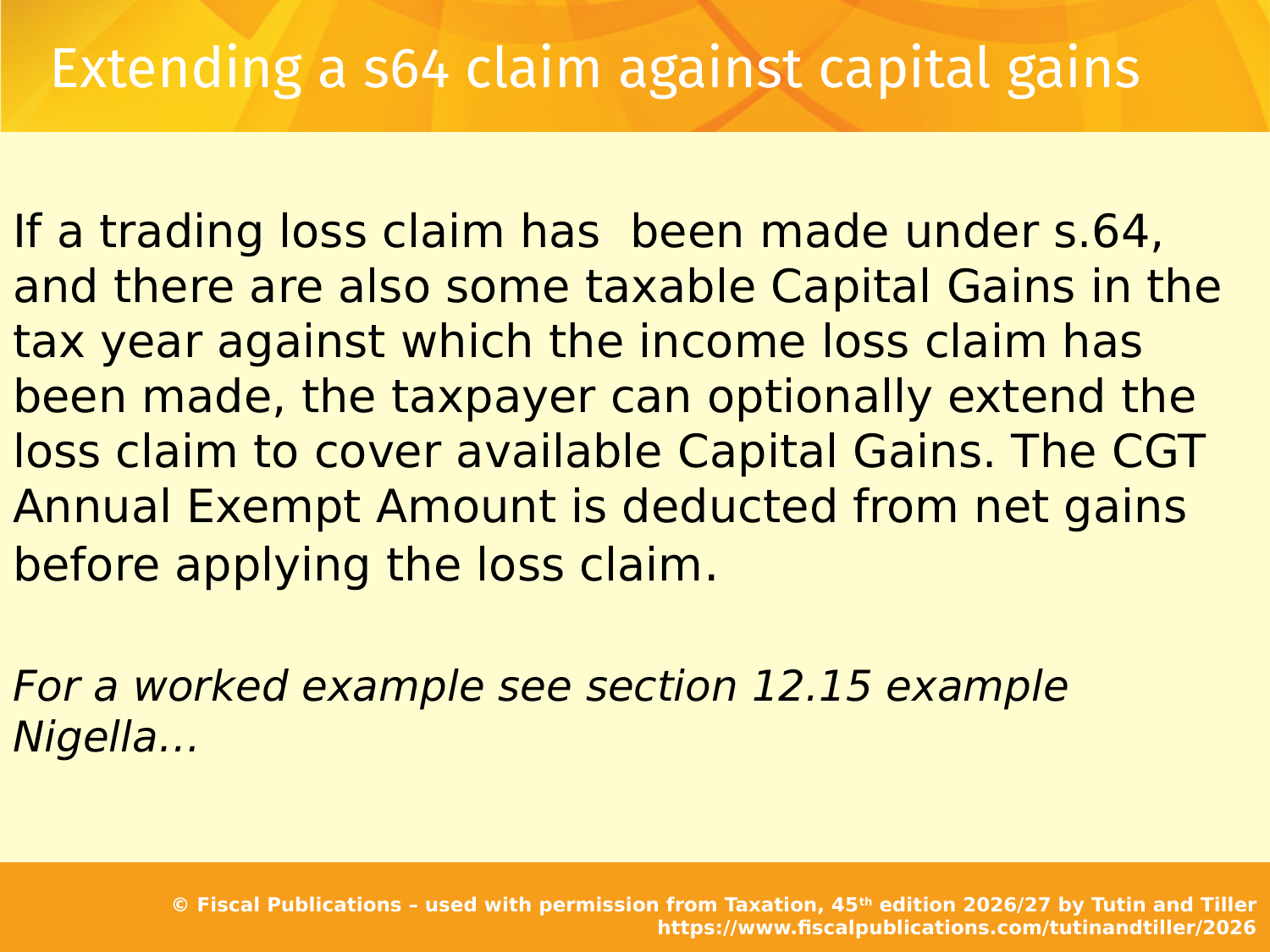

# Extending a s64 claim against capital gains

If a trading loss claim has  been made under s.64, and there are also some taxable Capital Gains in the tax year against which the income loss claim has been made, the taxpayer can optionally extend the loss claim to cover available Capital Gains. The CGT Annual Exempt Amount is deducted from net gains before applying the loss claim.

For a worked example see section 12.15 example Nigella…